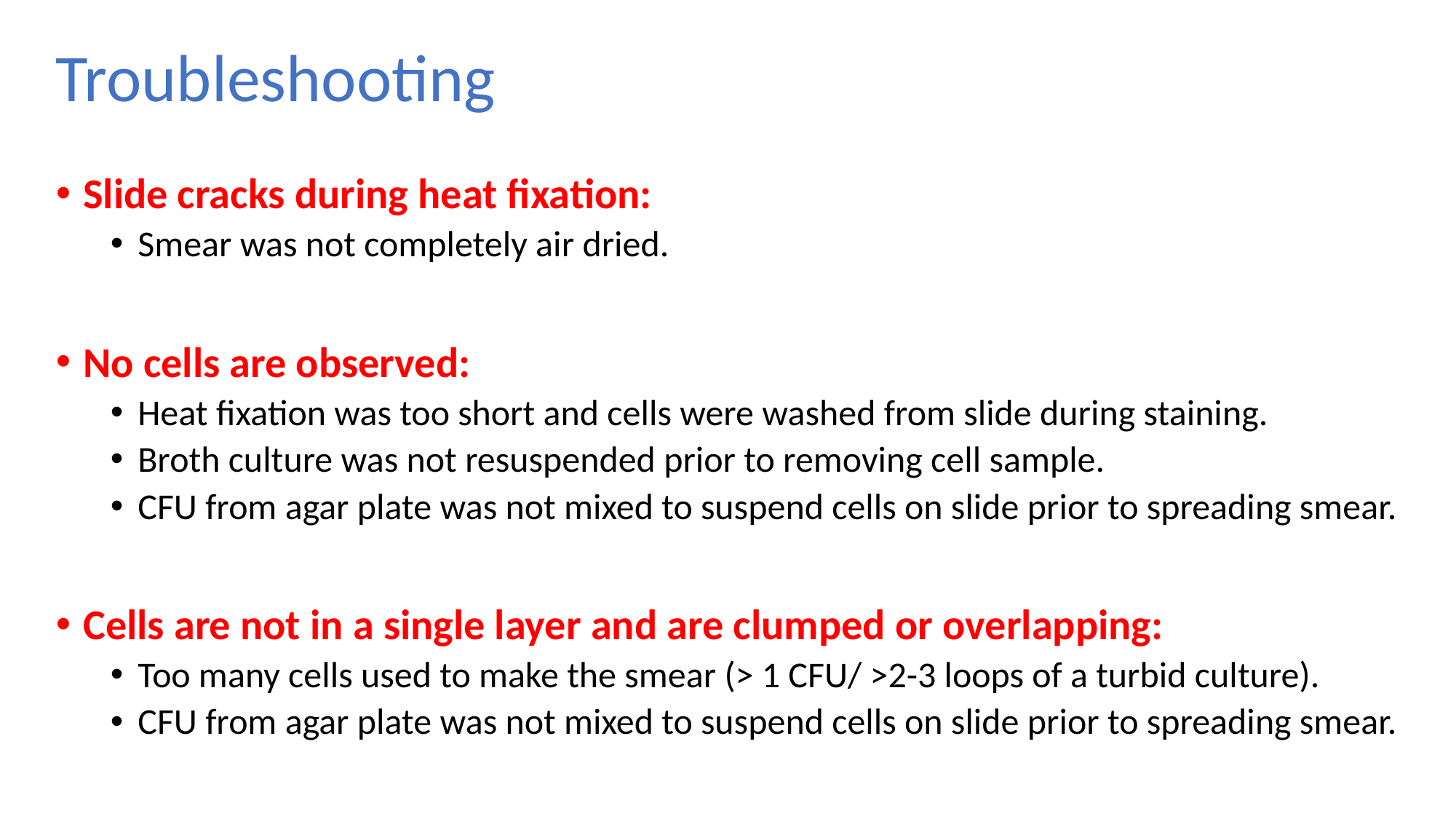

# Troubleshooting
Slide cracks during heat fixation:
Smear was not completely air dried.

No cells are observed:
Heat fixation was too short and cells were washed from slide during staining.
Broth culture was not resuspended prior to removing cell sample.
CFU from agar plate was not mixed to suspend cells on slide prior to spreading smear.

Cells are not in a single layer and are clumped or overlapping:
Too many cells used to make the smear (> 1 CFU/ >2-3 loops of a turbid culture).
CFU from agar plate was not mixed to suspend cells on slide prior to spreading smear.